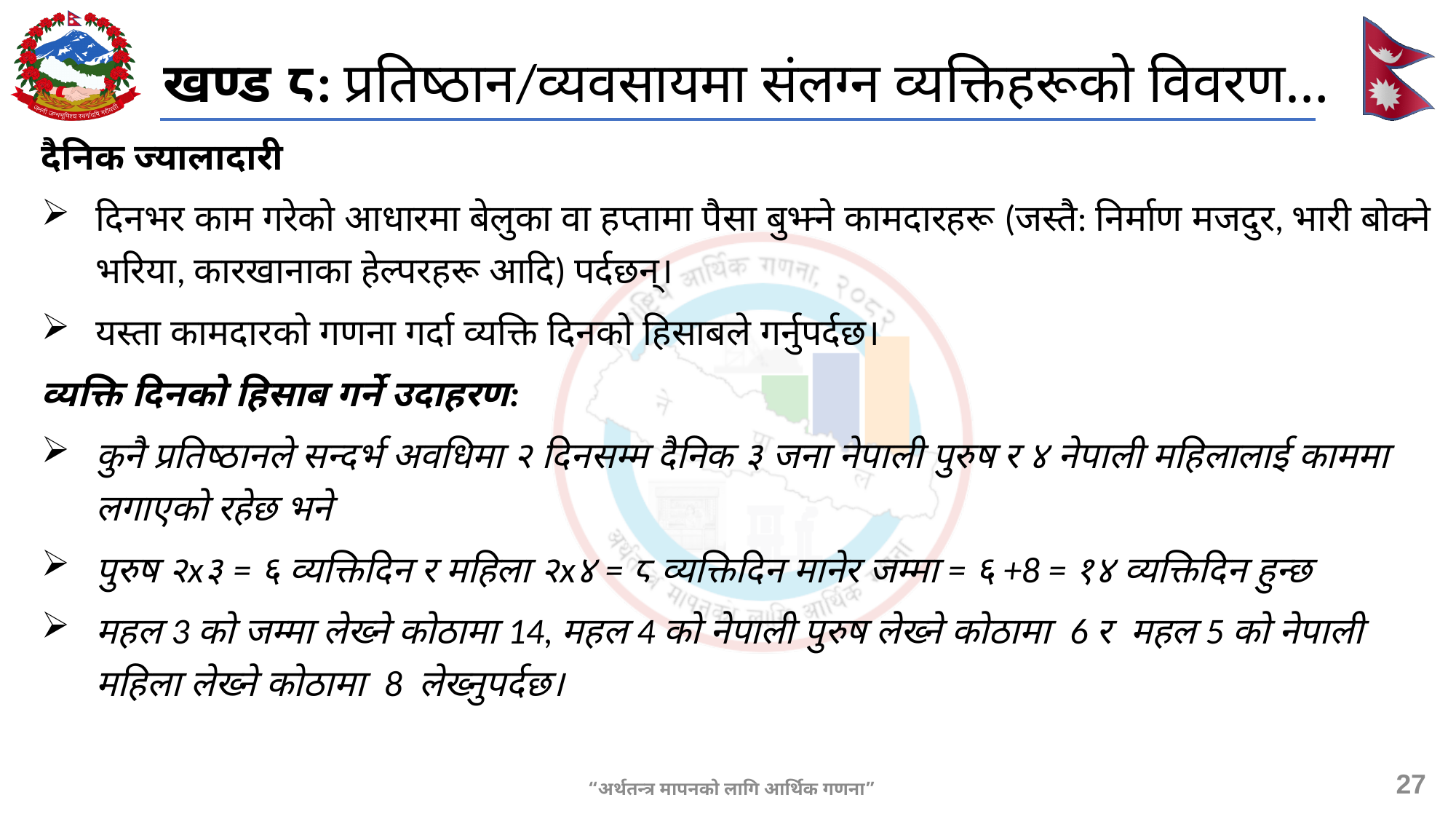

खण्ड ८: प्रतिष्ठान/व्यवसायमा संलग्न व्यक्तिहरूको विवरण…
दैनिक ज्यालादारी
दिनभर काम गरेको आधारमा बेलुका वा हप्तामा पैसा बुझ्ने कामदारहरू (जस्तै: निर्माण मजदुर, भारी बोक्ने भरिया, कारखानाका हेल्परहरू आदि) पर्दछन्।
यस्ता कामदारको गणना गर्दा व्यक्ति दिनको हिसाबले गर्नुपर्दछ।
व्यक्ति दिनको हिसाब गर्ने उदाहरण:
कुनै प्रतिष्ठानले सन्दर्भ अवधिमा २ दिनसम्म दैनिक ३ जना नेपाली पुरुष र ४ नेपाली महिलालाई काममा लगाएको रहेछ भने
पुरुष २x३ = ६ व्यक्तिदिन र महिला २x४ = ८ व्यक्तिदिन मानेर जम्मा = ६ +8 = १४ व्यक्तिदिन हुन्छ
महल 3 को जम्मा लेख्ने कोठामा 14, महल 4 को नेपाली पुरुष लेख्ने कोठामा  6 र  महल 5 को नेपाली महिला लेख्ने कोठामा  8  लेख्नुपर्दछ।
27
“अर्थतन्त्र मापनको लागि आर्थिक गणना”